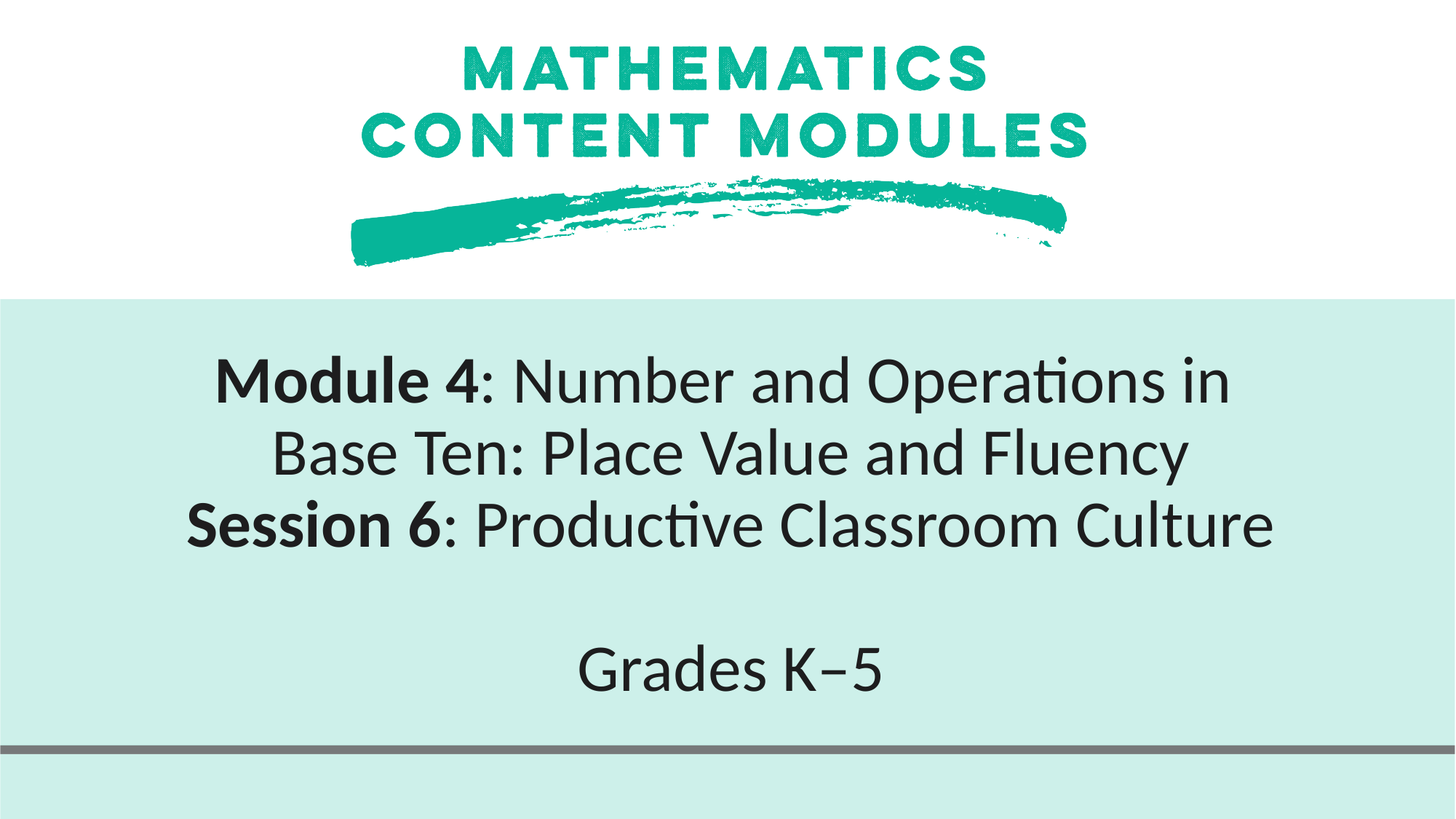

# Module 4: Number and Operations in Base Ten: Place Value and Fluency Session 6: Productive Classroom Culture Grades K–5